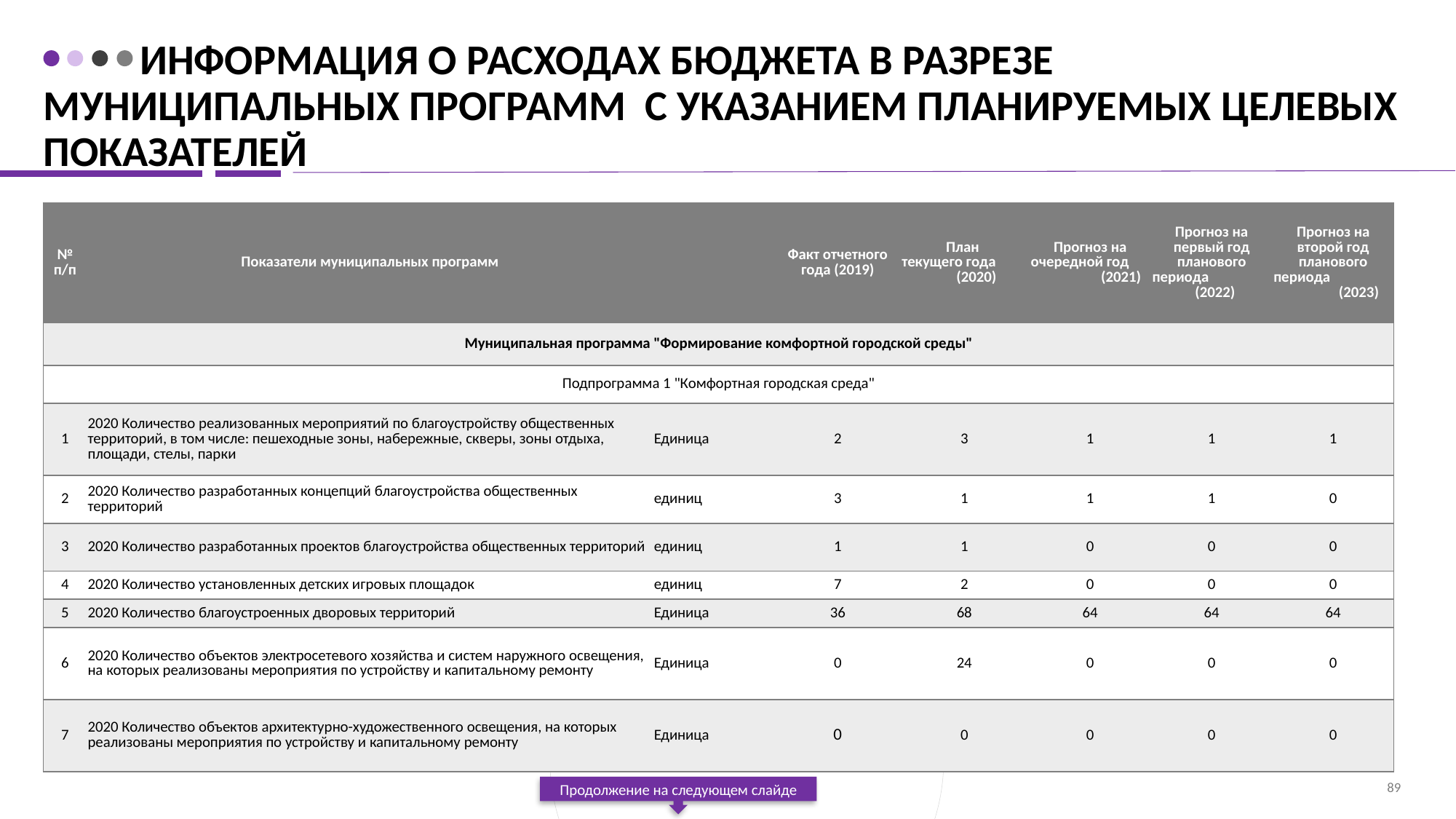

# Информация о расходах бюджета в разрезе муниципальных программ  с указанием планируемых целевых показателей
| № п/п | Показатели муниципальных программ |  | Факт отчетного года (2019) | План текущего года (2020) | Прогноз на очередной год (2021) | Прогноз на первый год планового периода (2022) | Прогноз на второй год планового периода (2023) |
| --- | --- | --- | --- | --- | --- | --- | --- |
| Муниципальная программа "Формирование комфортной городской среды" |  |  |  |  |  |  |  |
| Подпрограмма 1 "Комфортная городская среда" |  |  |  |  |  |  |  |
| 1 | 2020 Количество реализованных мероприятий по благоустройству общественных территорий, в том числе: пешеходные зоны, набережные, скверы, зоны отдыха, площади, стелы, парки | Единица | 2 | 3 | 1 | 1 | 1 |
| 2 | 2020 Количество разработанных концепций благоустройства общественных территорий | единиц | 3 | 1 | 1 | 1 | 0 |
| 3 | 2020 Количество разработанных проектов благоустройства общественных территорий | единиц | 1 | 1 | 0 | 0 | 0 |
| 4 | 2020 Количество установленных детских игровых площадок | единиц | 7 | 2 | 0 | 0 | 0 |
| 5 | 2020 Количество благоустроенных дворовых территорий | Единица | 36 | 68 | 64 | 64 | 64 |
| 6 | 2020 Количество объектов электросетевого хозяйства и систем наружного освещения, на которых реализованы мероприятия по устройству и капитальному ремонту | Единица | 0 | 24 | 0 | 0 | 0 |
| 7 | 2020 Количество объектов архитектурно-художественного освещения, на которых реализованы мероприятия по устройству и капитальному ремонту | Единица | 0 | 0 | 0 | 0 | 0 |
89
Продолжение на следующем слайде